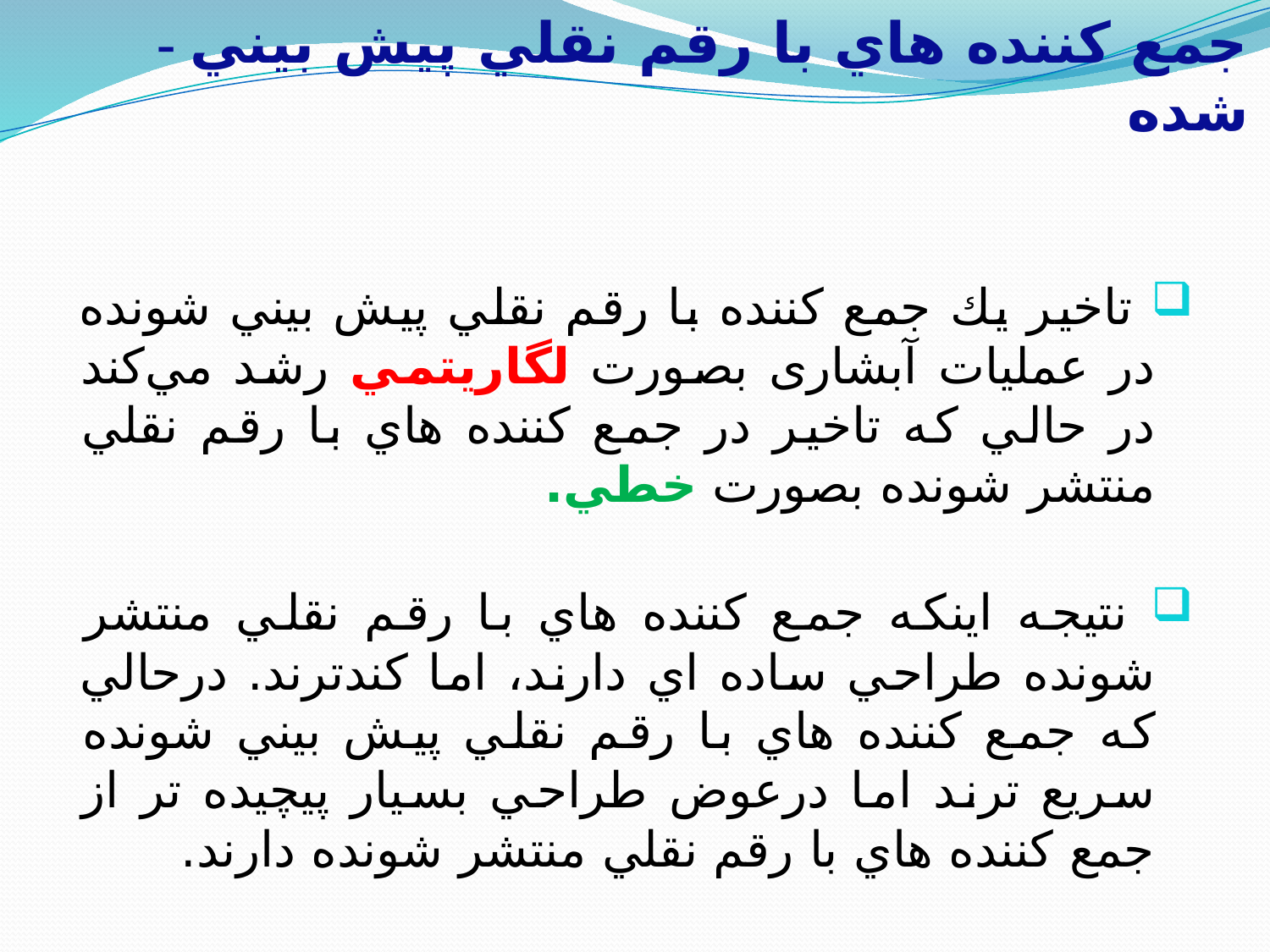

# - جمع كننده هاي با رقم نقلي پيش بيني شده
 تاخير يك جمع كننده با رقم نقلي پيش بيني شونده در عملیات آبشاری بصورت لگاريتمي رشد مي‌كند در حالي كه تاخير در جمع كننده هاي با رقم نقلي منتشر شونده بصورت خطي.

 نتيجه اينكه جمع كننده هاي با رقم نقلي منتشر شونده طراحي ساده اي دارند، اما كندترند. درحالي كه جمع كننده هاي با رقم نقلي پيش بيني شونده سريع ترند اما درعوض طراحي بسيار پيچيده تر از جمع كننده هاي با رقم نقلي منتشر شونده دارند.